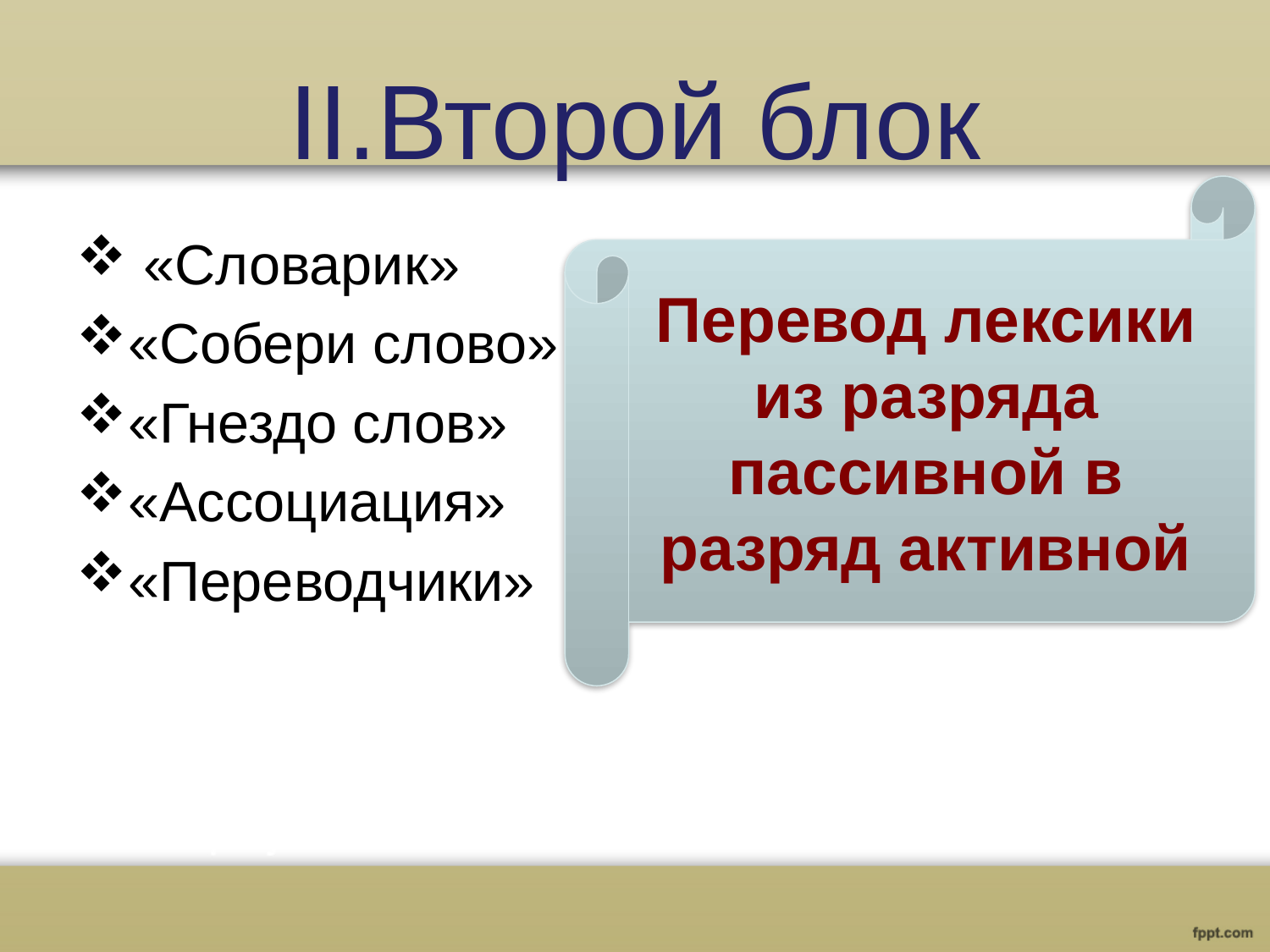

# II.Второй блок
Перевод лексики из разряда пассивной в разряд активной
 «Словарик»
«Собери слово»
«Гнездо слов»
«Ассоциация»
«Переводчики»